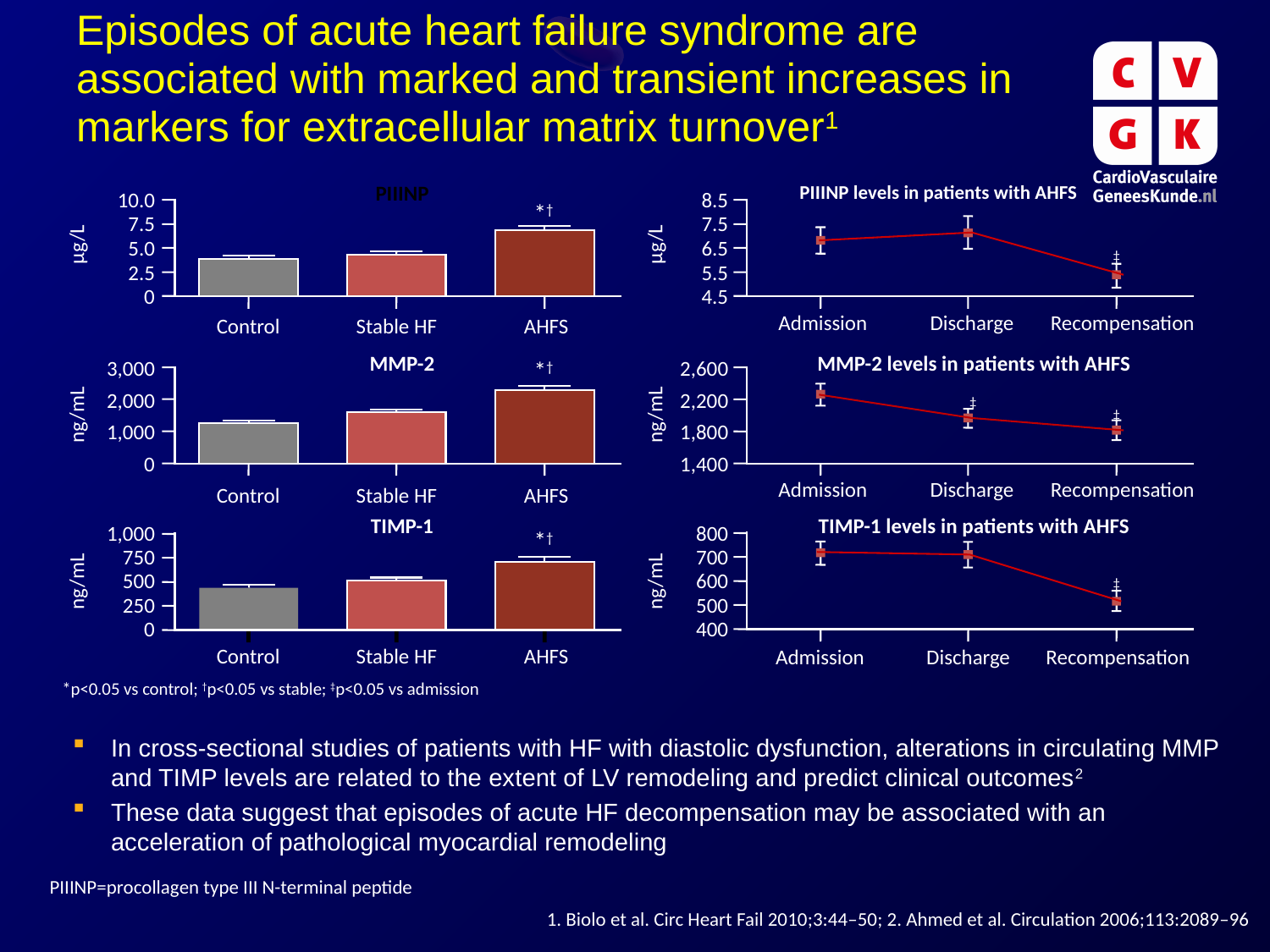

Episodes of acute heart failure syndrome are associated with marked and transient increases in markers for extracellular matrix turnover1
PIIINP
PIIINP levels in patients with AHFS
10.0
8.5
*†

‡

7.5
7.5
μg/L
μg/L
5.0
6.5
2.5
5.5
0
4.5
Admission
Discharge
Recompensation
Control
Stable HF
AHFS
MMP-2
MMP-2 levels in patients with AHFS
3,000
*†
2,600

2,000
2,200
‡
ng/mL
ng/mL
‡
1,000
1,800
0
1,400
Admission
Discharge
Recompensation
Control
Stable HF
AHFS
TIMP-1
TIMP-1 levels in patients with AHFS
1,000
800
*†

750
700
500
600
ng/mL
ng/mL
‡
250
500

0
400

Control
Stable HF
AHFS
Admission
Discharge
Recompensation
*p<0.05 vs control; †p<0.05 vs stable; ‡p<0.05 vs admission
In cross-sectional studies of patients with HF with diastolic dysfunction, alterations in circulating MMP and TIMP levels are related to the extent of LV remodeling and predict clinical outcomes2
These data suggest that episodes of acute HF decompensation may be associated with an acceleration of pathological myocardial remodeling
PIIINP=procollagen type III N-terminal peptide

1. Biolo et al. Circ Heart Fail 2010;3:44–50; 2. Ahmed et al. Circulation 2006;113:2089–96